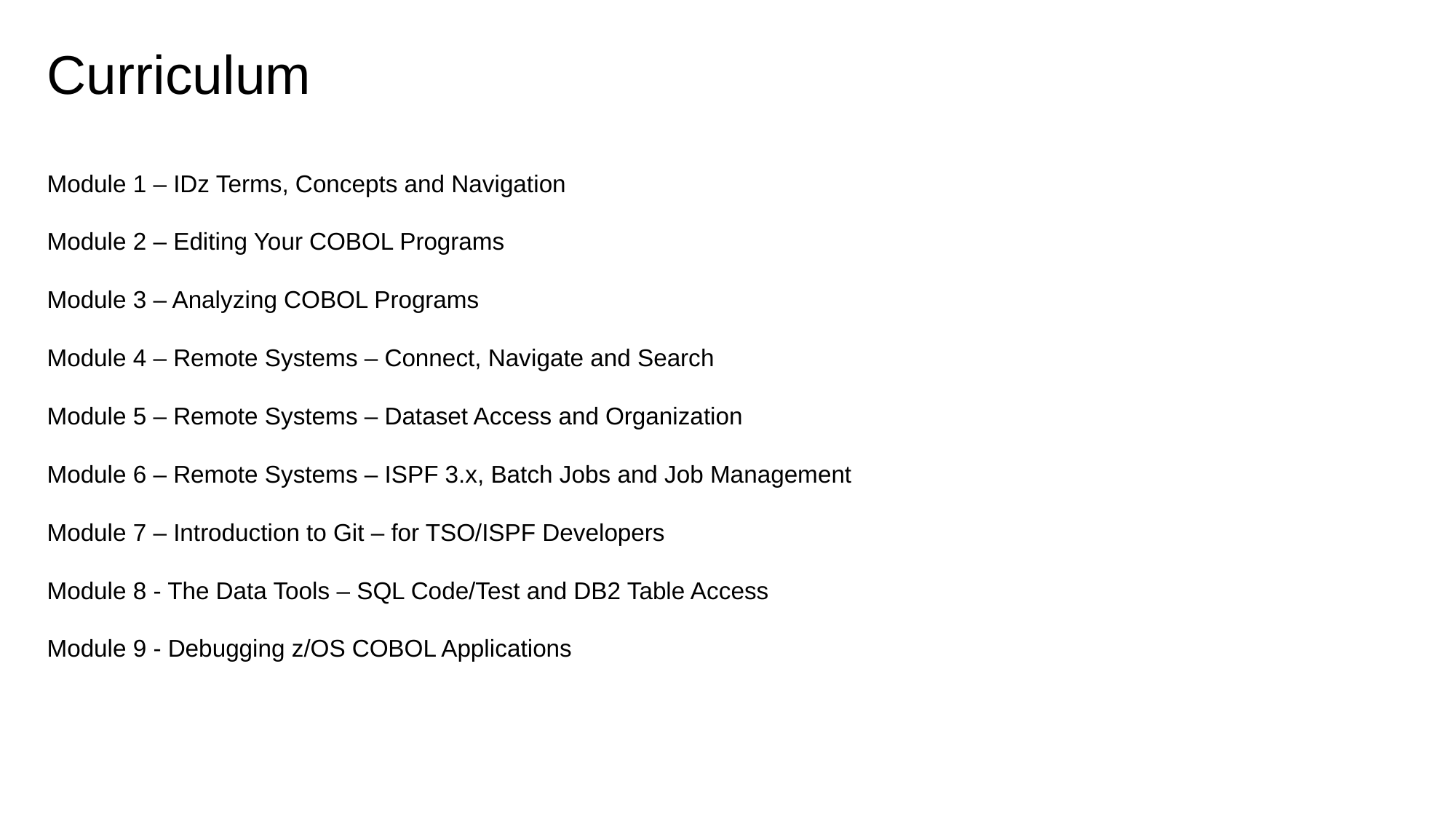

# Curriculum

Module 1 – IDz Terms, Concepts and Navigation
Module 2 – Editing Your COBOL Programs
Module 3 – Analyzing COBOL Programs
Module 4 – Remote Systems – Connect, Navigate and Search
Module 5 – Remote Systems – Dataset Access and Organization
Module 6 – Remote Systems – ISPF 3.x, Batch Jobs and Job Management
Module 7 – Introduction to Git – for TSO/ISPF Developers
Module 8 - The Data Tools – SQL Code/Test and DB2 Table Access
Module 9 - Debugging z/OS COBOL Applications